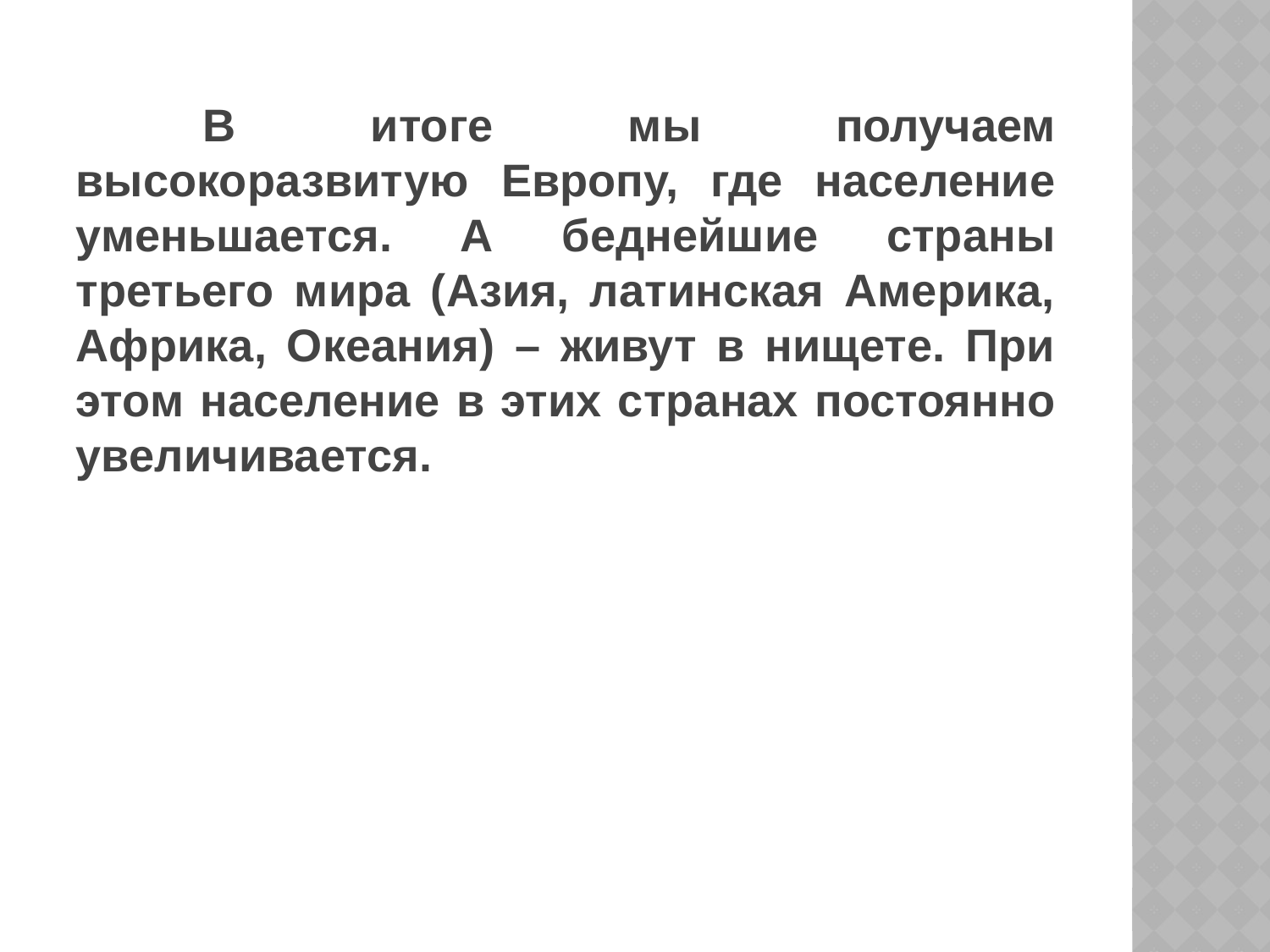

В итоге мы получаем высокоразвитую Европу, где население уменьшается. А беднейшие страны третьего мира (Азия, латинская Америка, Африка, Океания) – живут в нищете. При этом население в этих странах постоянно увеличивается.